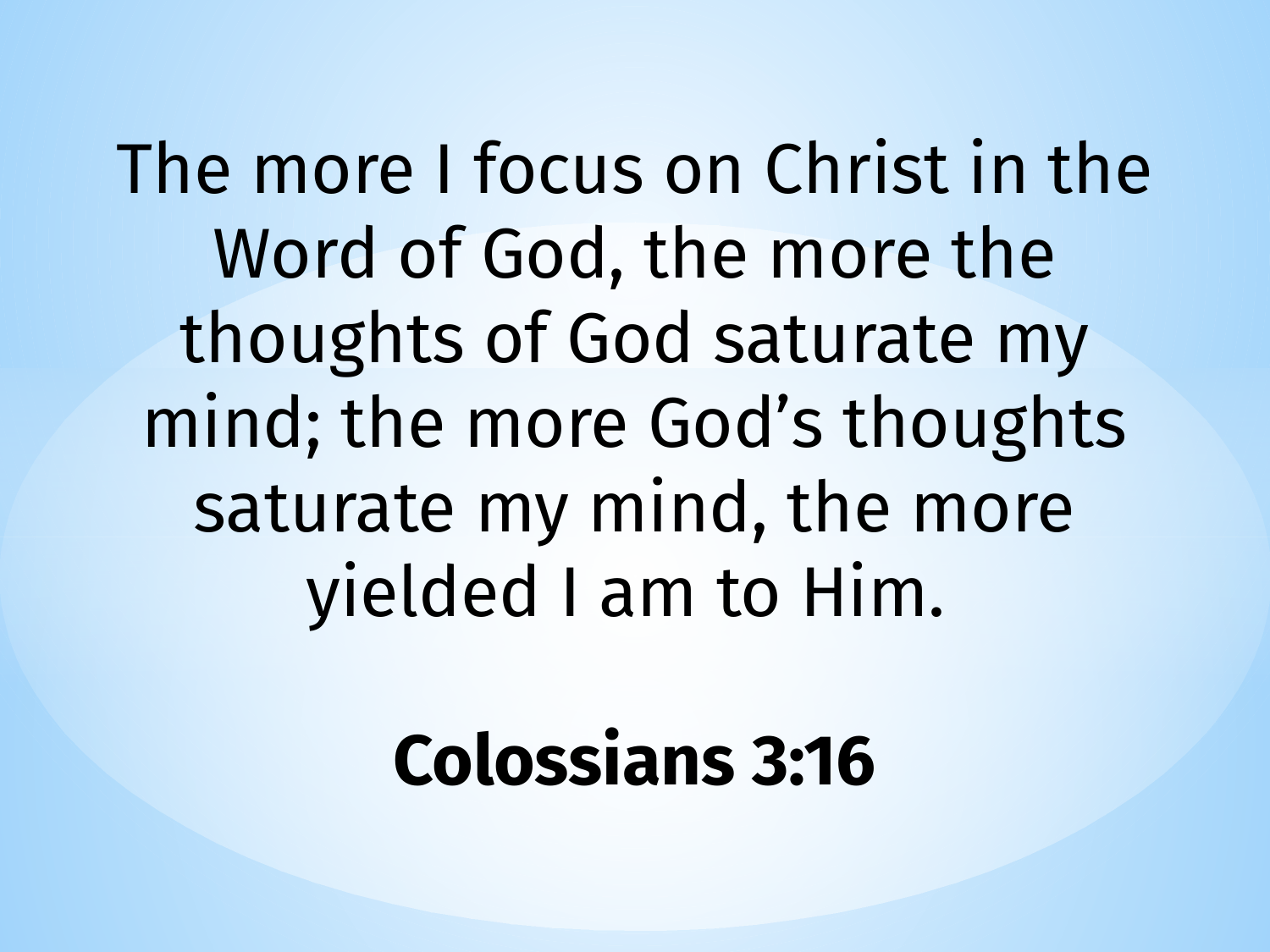

The more I focus on Christ in the Word of God, the more the thoughts of God saturate my mind; the more God’s thoughts saturate my mind, the more yielded I am to Him.

Colossians 3:16